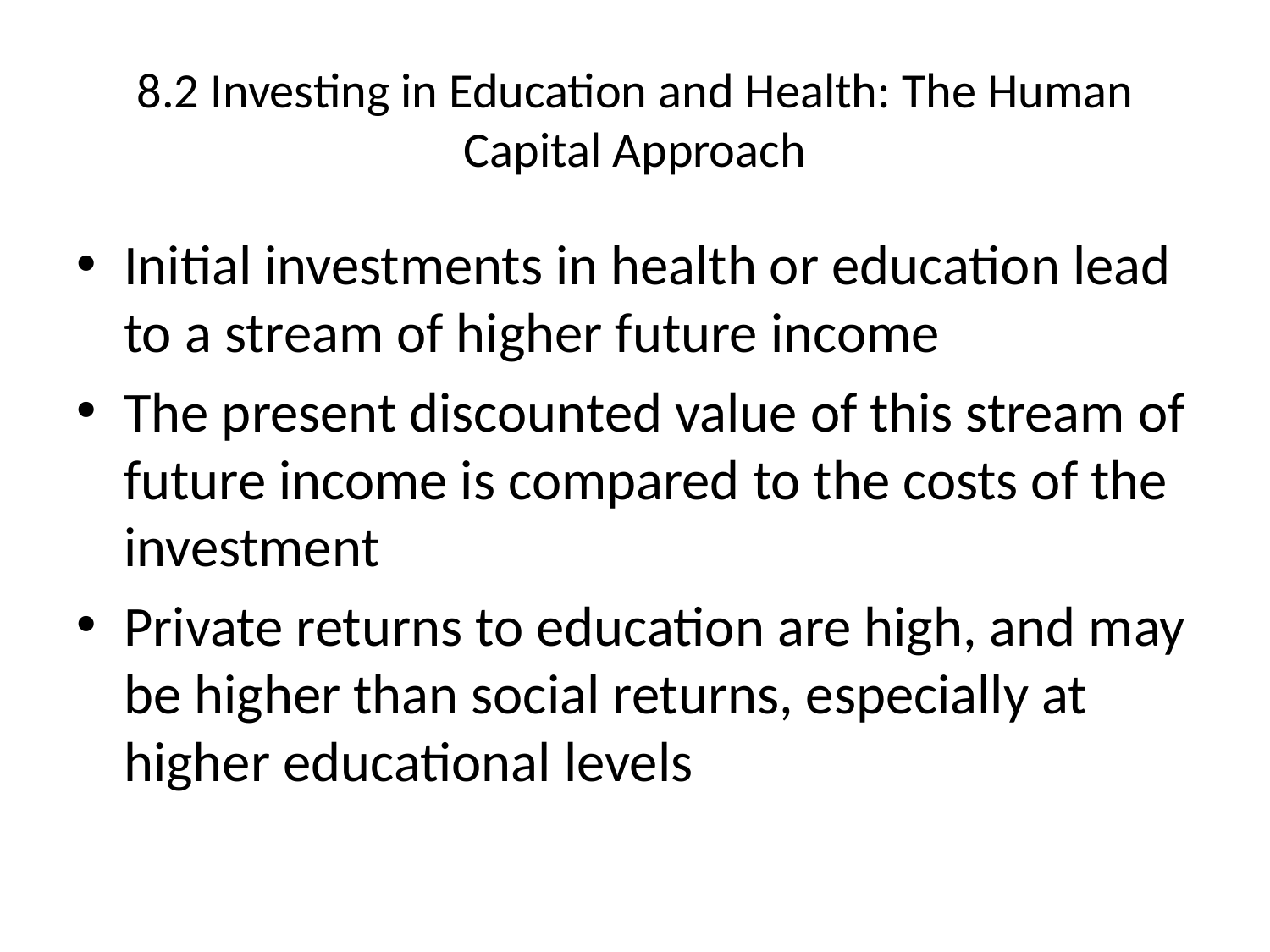

8.2 Investing in Education and Health: The Human Capital Approach
Initial investments in health or education lead to a stream of higher future income
The present discounted value of this stream of future income is compared to the costs of the investment
Private returns to education are high, and may be higher than social returns, especially at higher educational levels